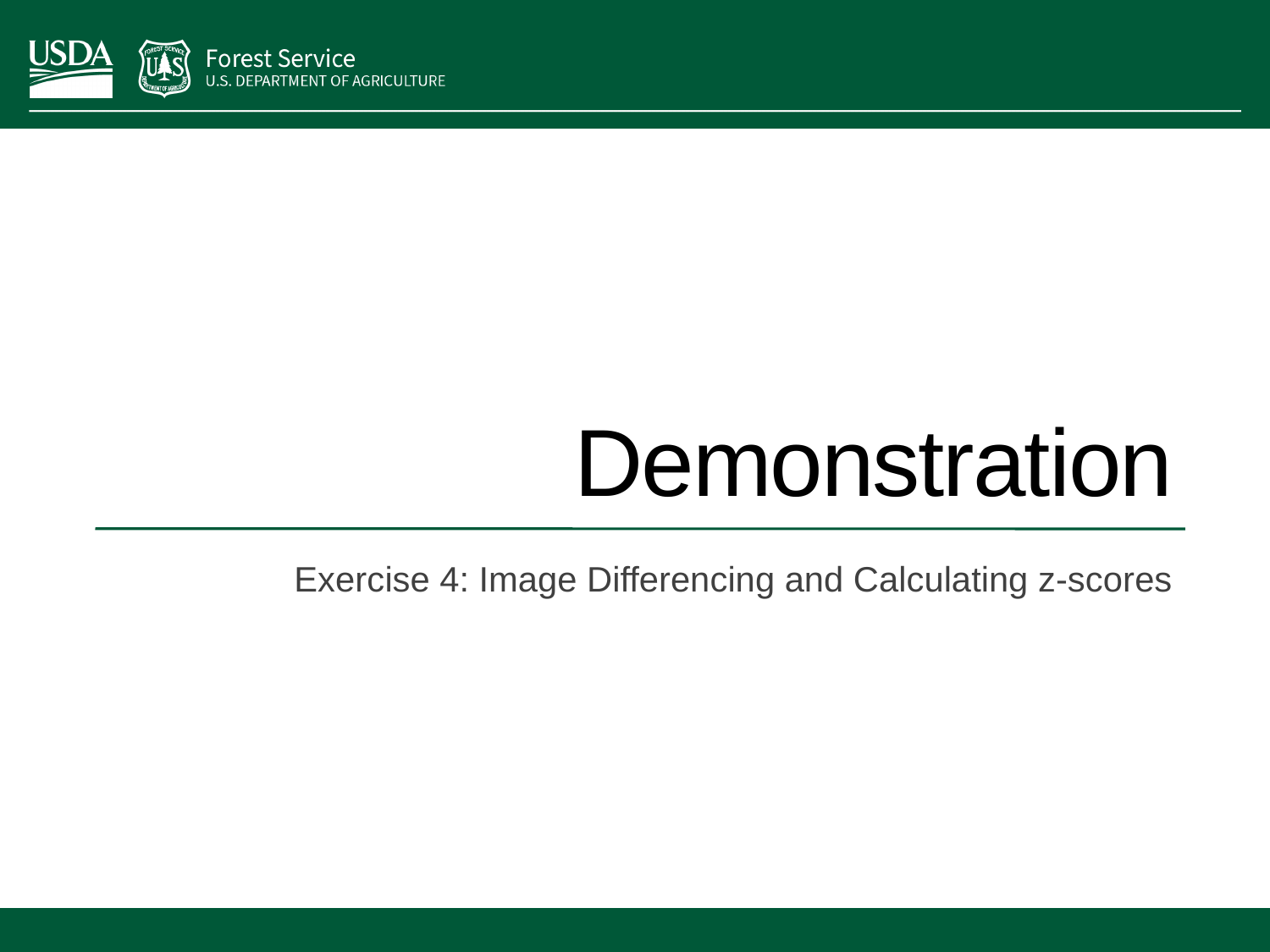

# Demonstration
Exercise 4: Image Differencing and Calculating z-scores